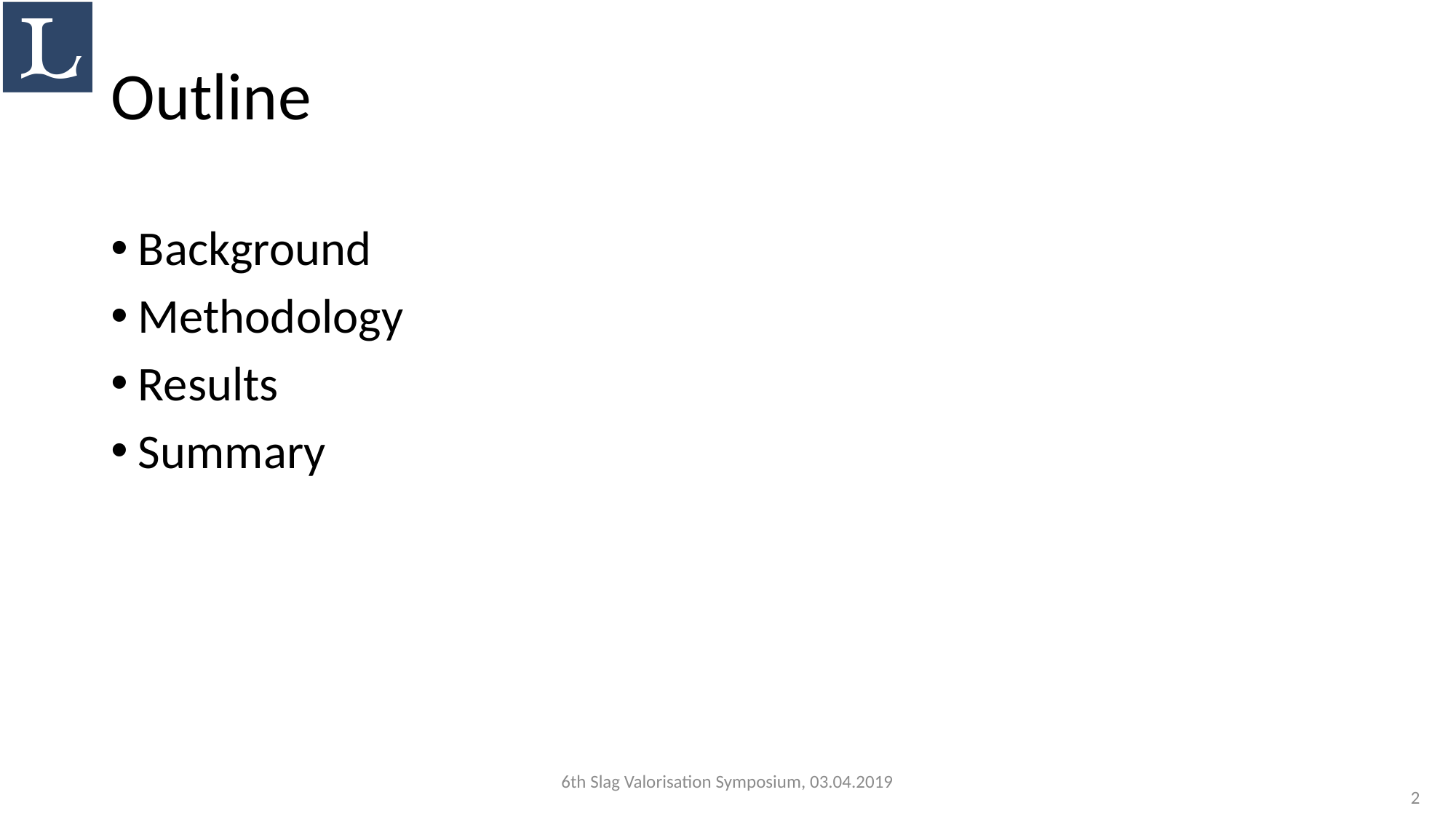

# Outline
Background
Methodology
Results
Summary
6th Slag Valorisation Symposium, 03.04.2019
2